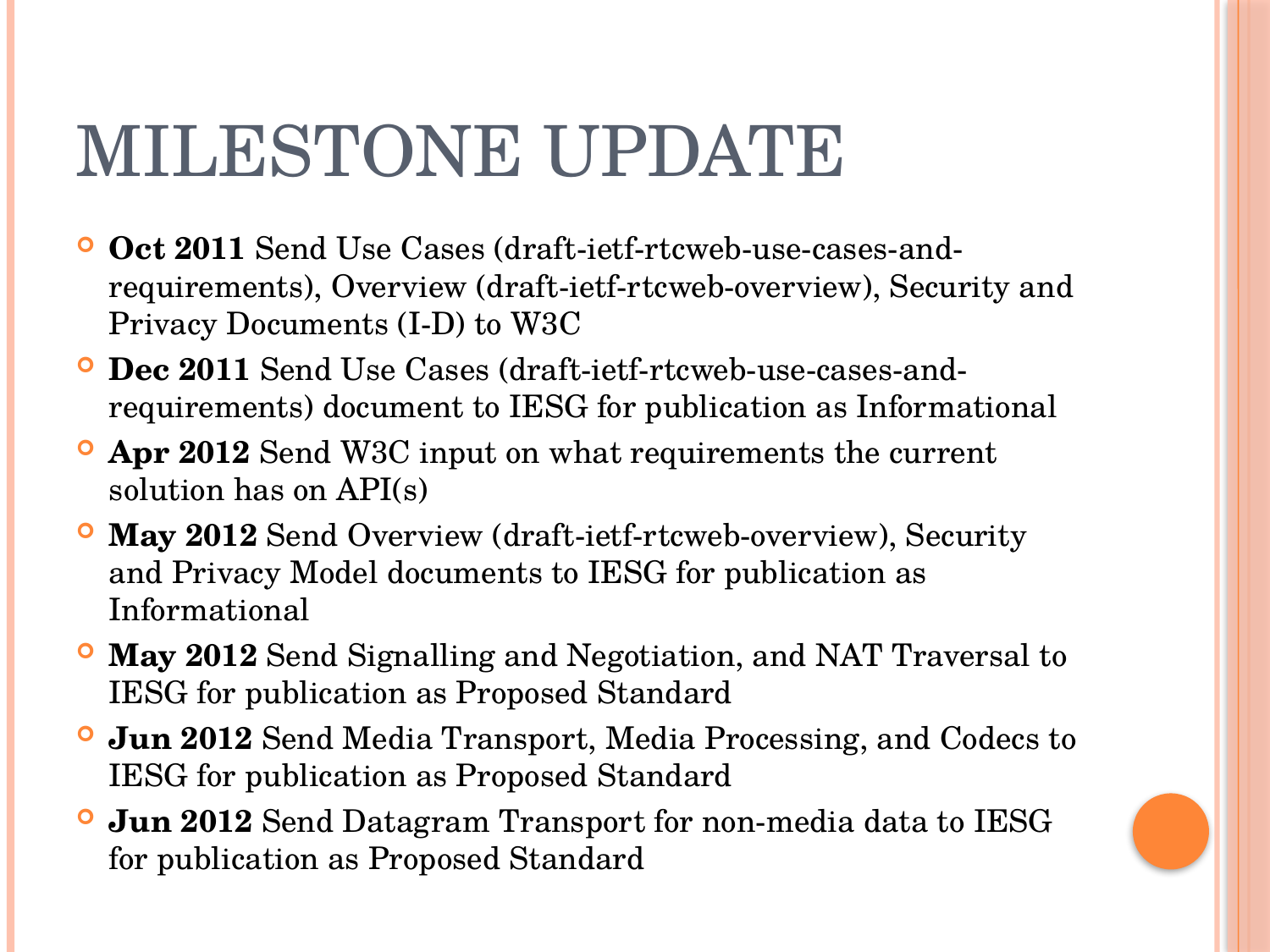

# Milestone Update
Oct 2011 Send Use Cases (draft-ietf-rtcweb-use-cases-and-requirements), Overview (draft-ietf-rtcweb-overview), Security and Privacy Documents (I-D) to W3C
Dec 2011 Send Use Cases (draft-ietf-rtcweb-use-cases-and-requirements) document to IESG for publication as Informational
Apr 2012 Send W3C input on what requirements the current solution has on API(s)
May 2012 Send Overview (draft-ietf-rtcweb-overview), Security and Privacy Model documents to IESG for publication as Informational
May 2012 Send Signalling and Negotiation, and NAT Traversal to IESG for publication as Proposed Standard
Jun 2012 Send Media Transport, Media Processing, and Codecs to IESG for publication as Proposed Standard
Jun 2012 Send Datagram Transport for non-media data to IESG for publication as Proposed Standard